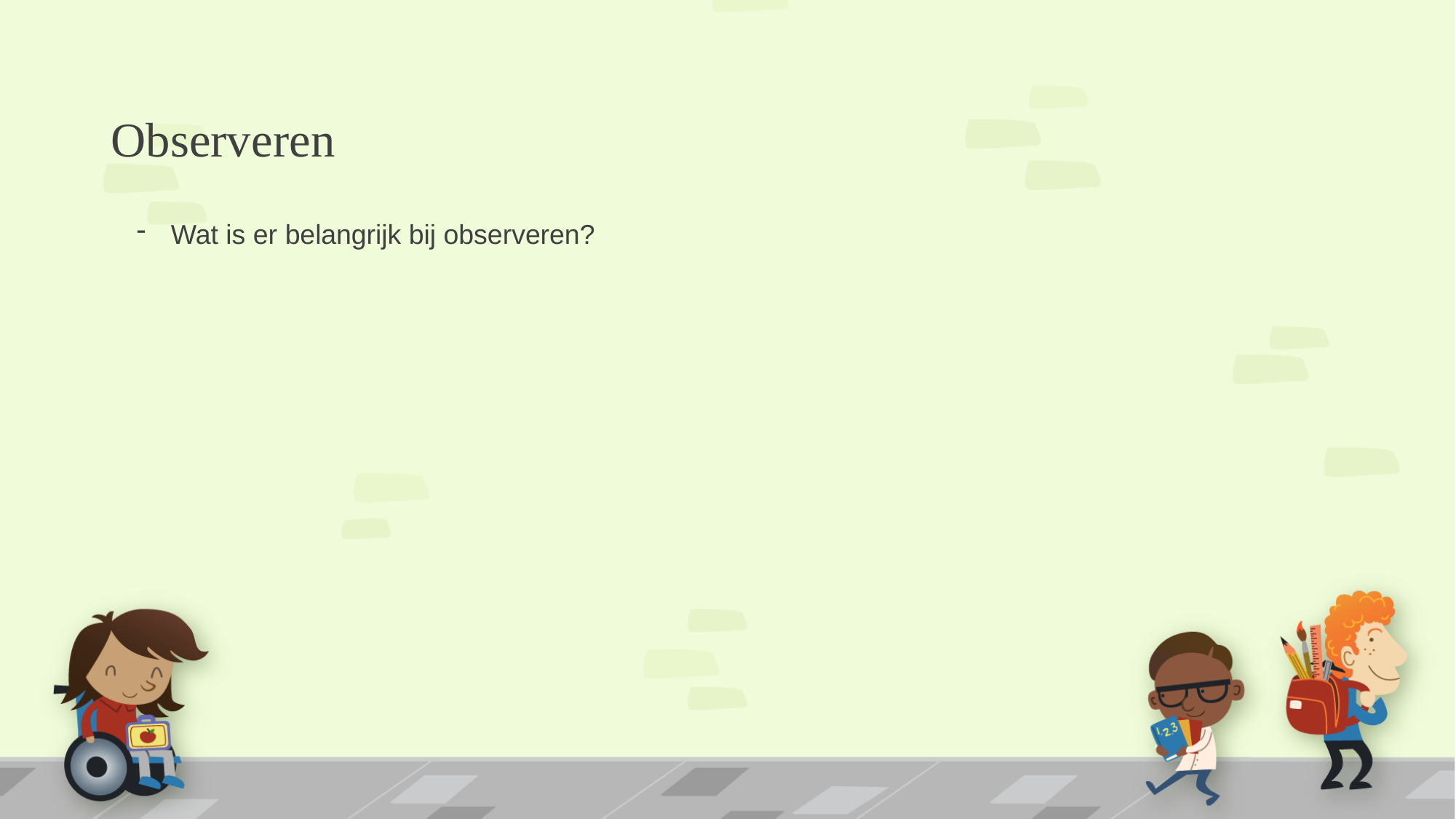

# Observeren
Wat is er belangrijk bij observeren?